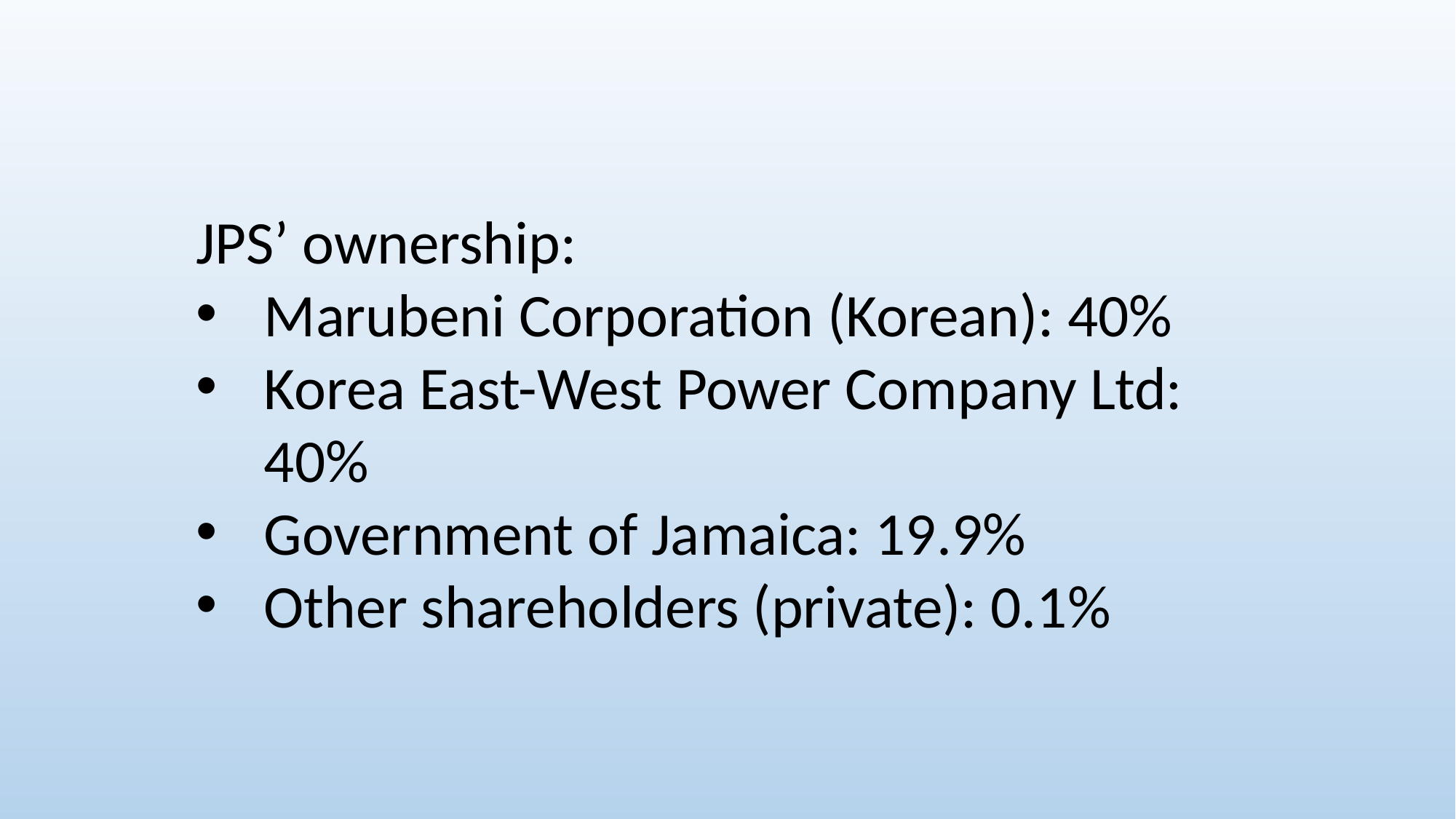

JPS’ ownership:
Marubeni Corporation (Korean): 40%
Korea East-West Power Company Ltd: 40%
Government of Jamaica: 19.9%
Other shareholders (private): 0.1%